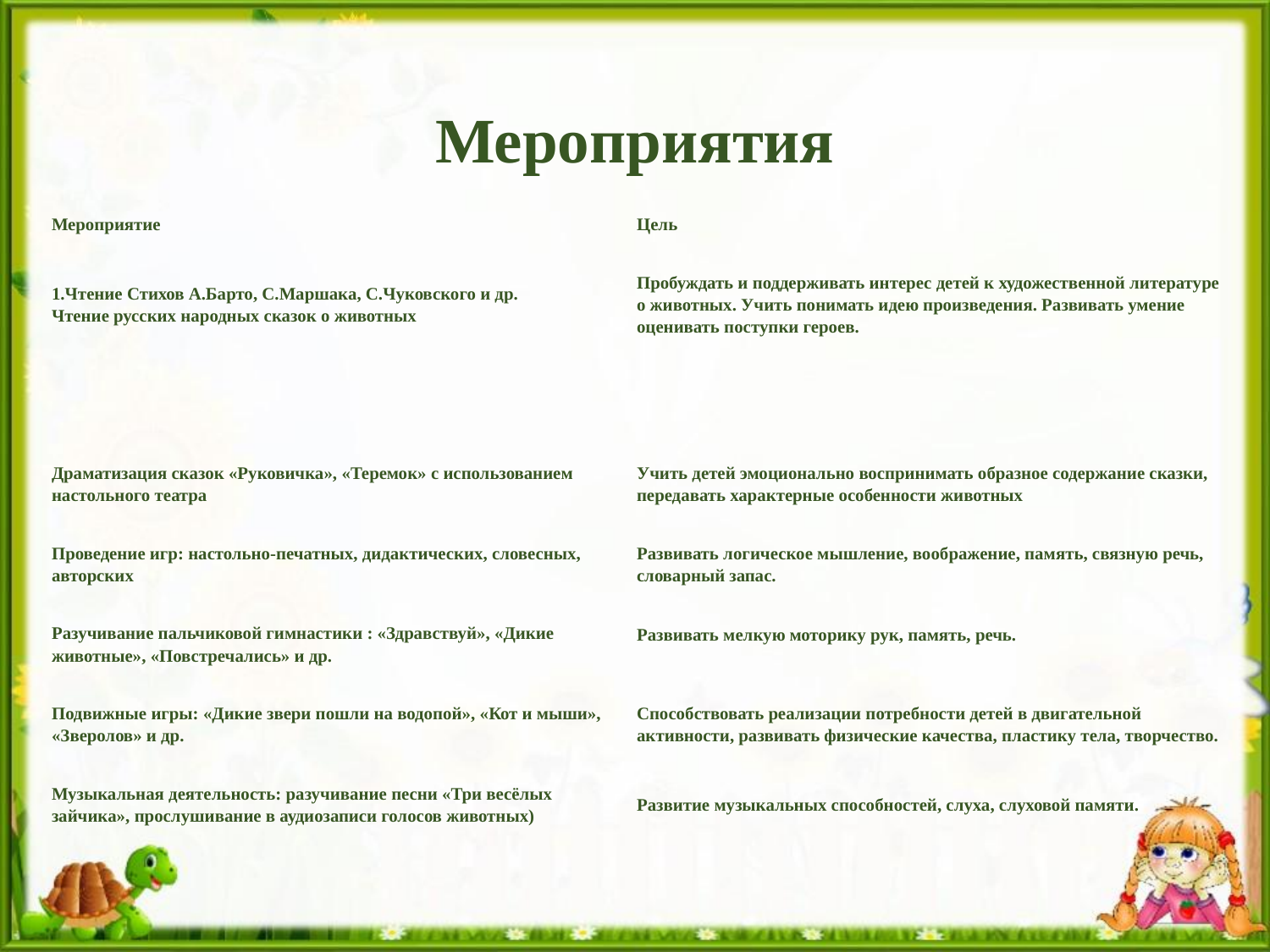

# Мероприятия
| Мероприятие | Цель |
| --- | --- |
| 1.Чтение Стихов А.Барто, С.Маршака, С.Чуковского и др. Чтение русских народных сказок о животных | Пробуждать и поддерживать интерес детей к художественной литературе о животных. Учить понимать идею произведения. Развивать умение оценивать поступки героев. |
|  |  |
|  |  |
| Драматизация сказок «Руковичка», «Теремок» с использованием настольного театра | Учить детей эмоционально воспринимать образное содержание сказки, передавать характерные особенности животных |
| Проведение игр: настольно-печатных, дидактических, словесных, авторских | Развивать логическое мышление, воображение, память, связную речь, словарный запас. |
| Разучивание пальчиковой гимнастики : «Здравствуй», «Дикие животные», «Повстречались» и др. | Развивать мелкую моторику рук, память, речь. |
| Подвижные игры: «Дикие звери пошли на водопой», «Кот и мыши», «Зверолов» и др. | Способствовать реализации потребности детей в двигательной активности, развивать физические качества, пластику тела, творчество. |
| Музыкальная деятельность: разучивание песни «Три весёлых зайчика», прослушивание в аудиозаписи голосов животных) | Развитие музыкальных способностей, слуха, слуховой памяти. |